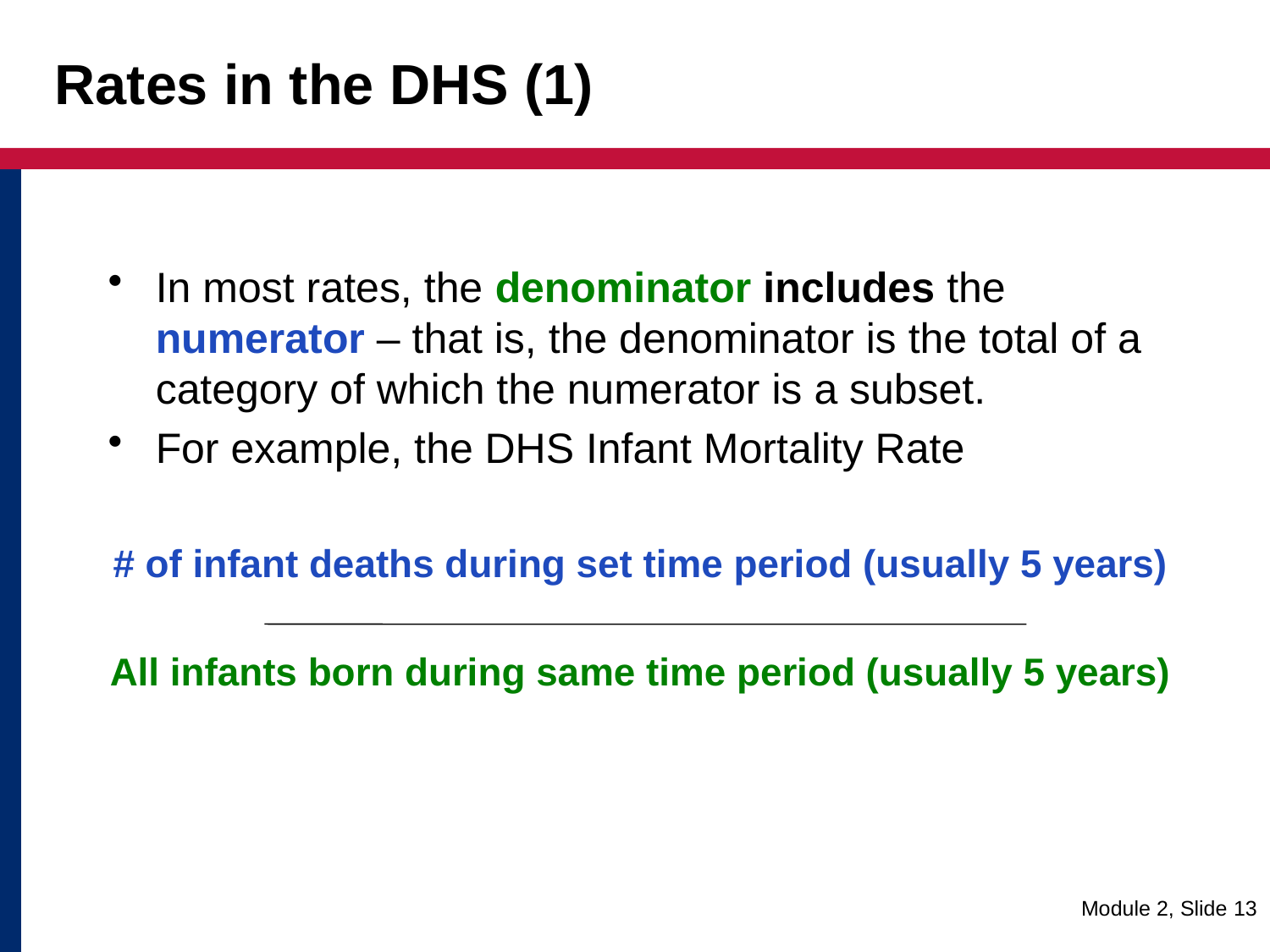

# Rates in the DHS (1)
In most rates, the denominator includes the numerator – that is, the denominator is the total of a category of which the numerator is a subset.
For example, the DHS Infant Mortality Rate

# of infant deaths during set time period (usually 5 years)

All infants born during same time period (usually 5 years)

Module 2, Slide 13